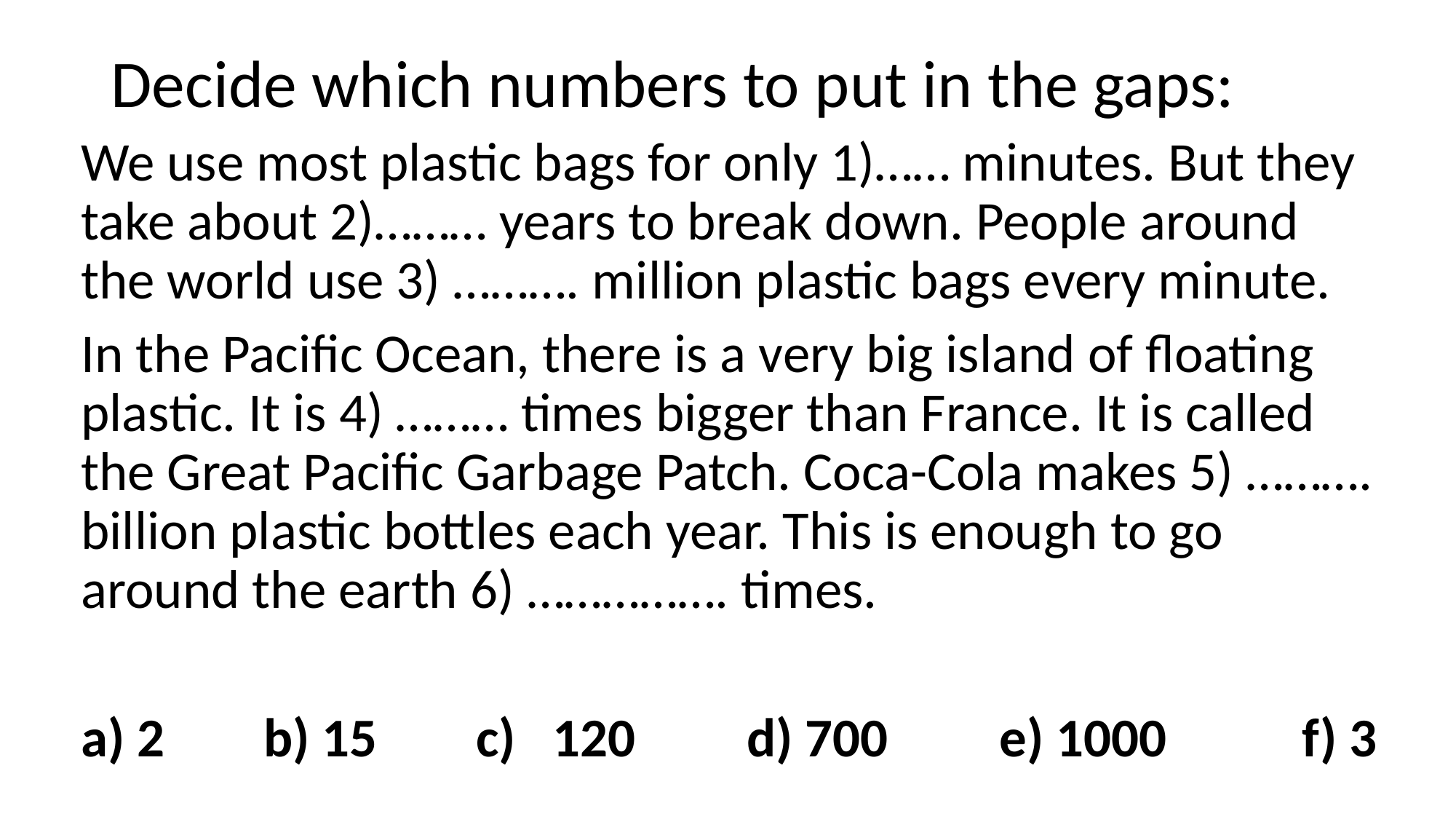

# Decide which numbers to put in the gaps:
We use most plastic bags for only 1)…… minutes. But they take about 2)……… years to break down. People around the world use 3) ………. million plastic bags every minute.
In the Pacific Ocean, there is a very big island of floating plastic. It is 4) ……… times bigger than France. It is called the Great Pacific Garbage Patch. Coca-Cola makes 5) ………. billion plastic bottles each year. This is enough to go around the earth 6) ……………. times.

a) 2        b) 15        c)   120         d) 700         e) 1000           f) 3